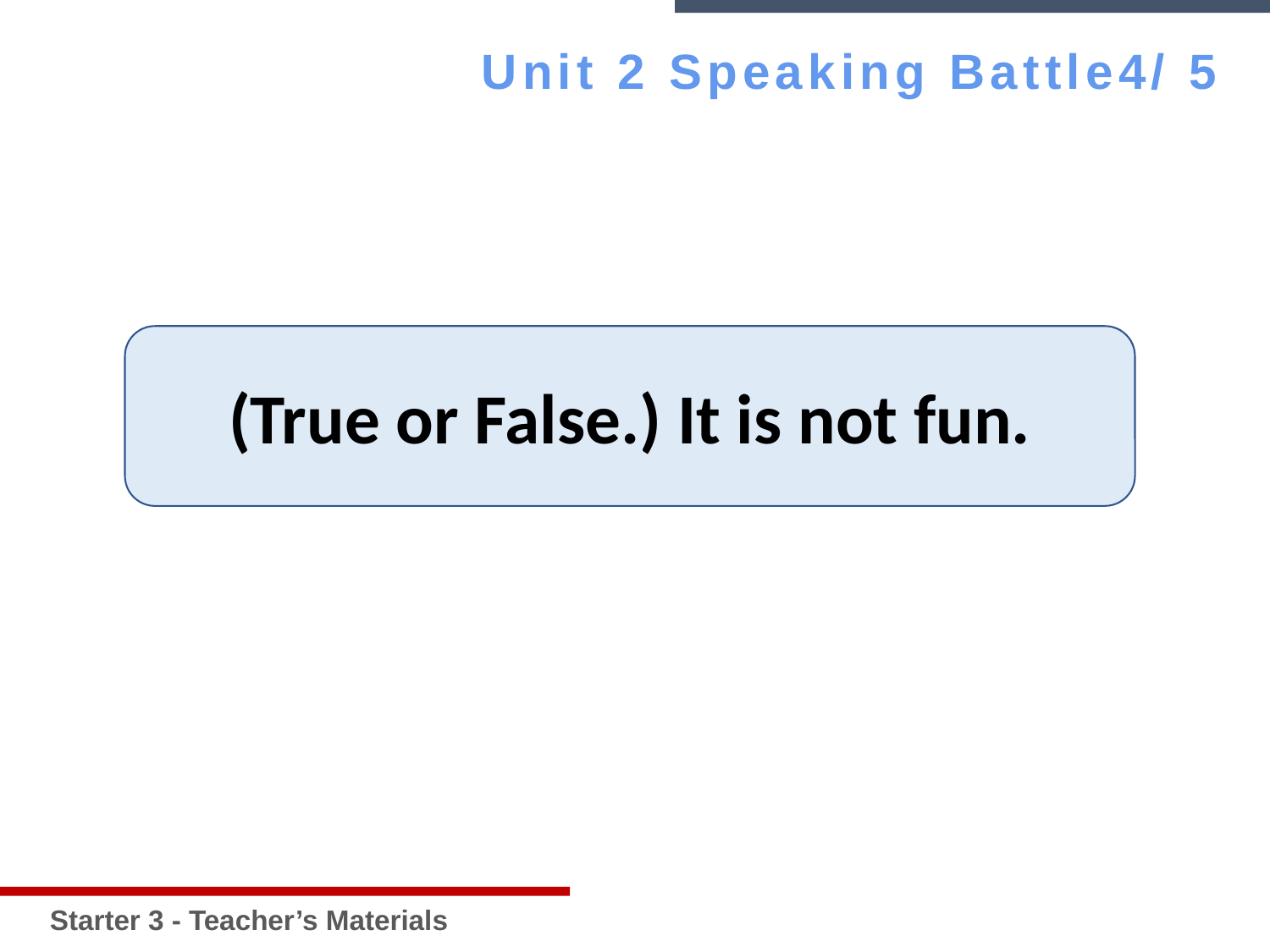

Starter 3 - Teacher’s Materials
Unit 2 Speaking Battle4/ 5
(True or False.) It is not fun.